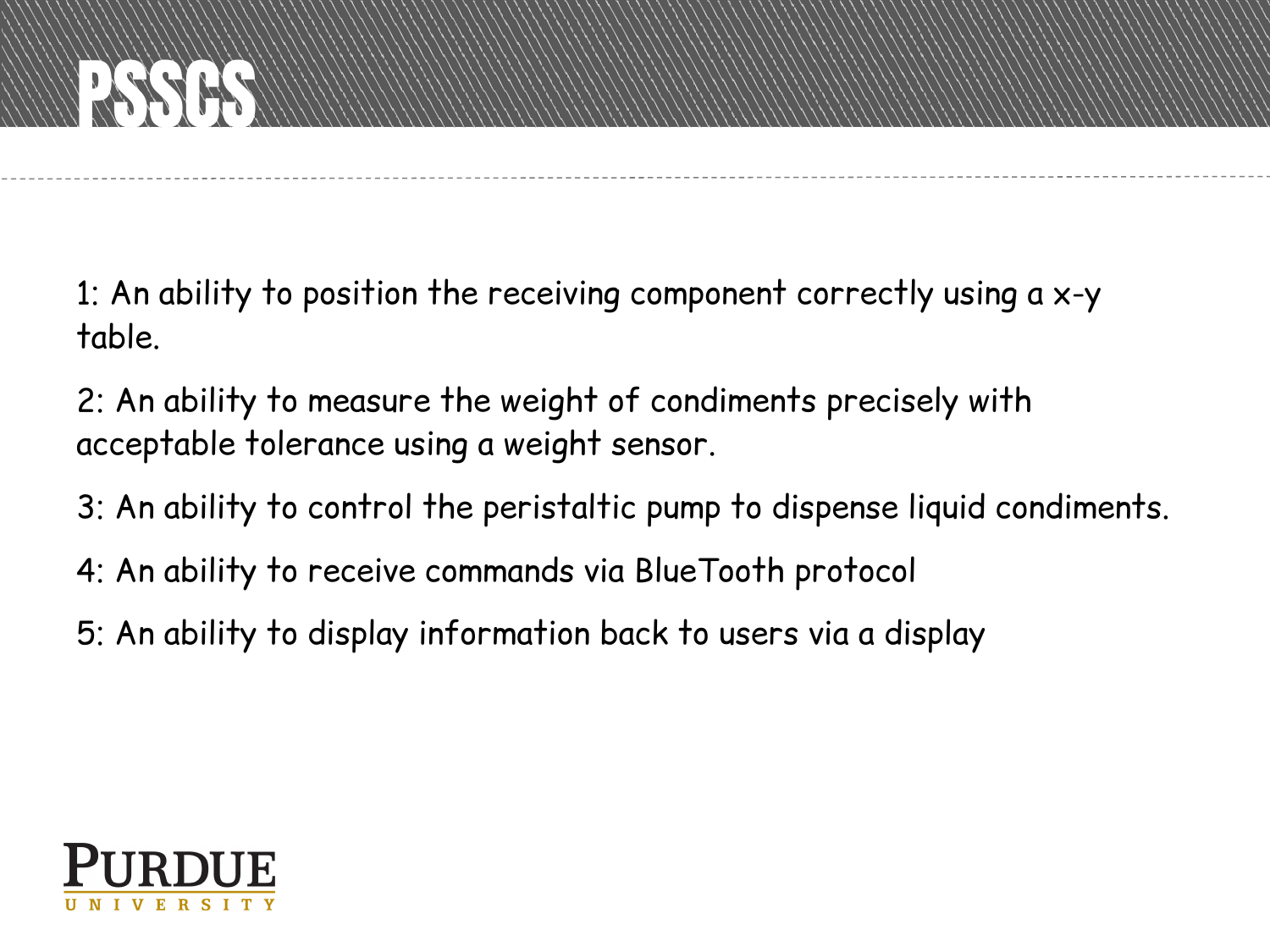

# PSSCS
1: An ability to position the receiving component correctly using a x-y table.
2: An ability to measure the weight of condiments precisely with acceptable tolerance using a weight sensor.
3: An ability to control the peristaltic pump to dispense liquid condiments.
4: An ability to receive commands via BlueTooth protocol
5: An ability to display information back to users via a display